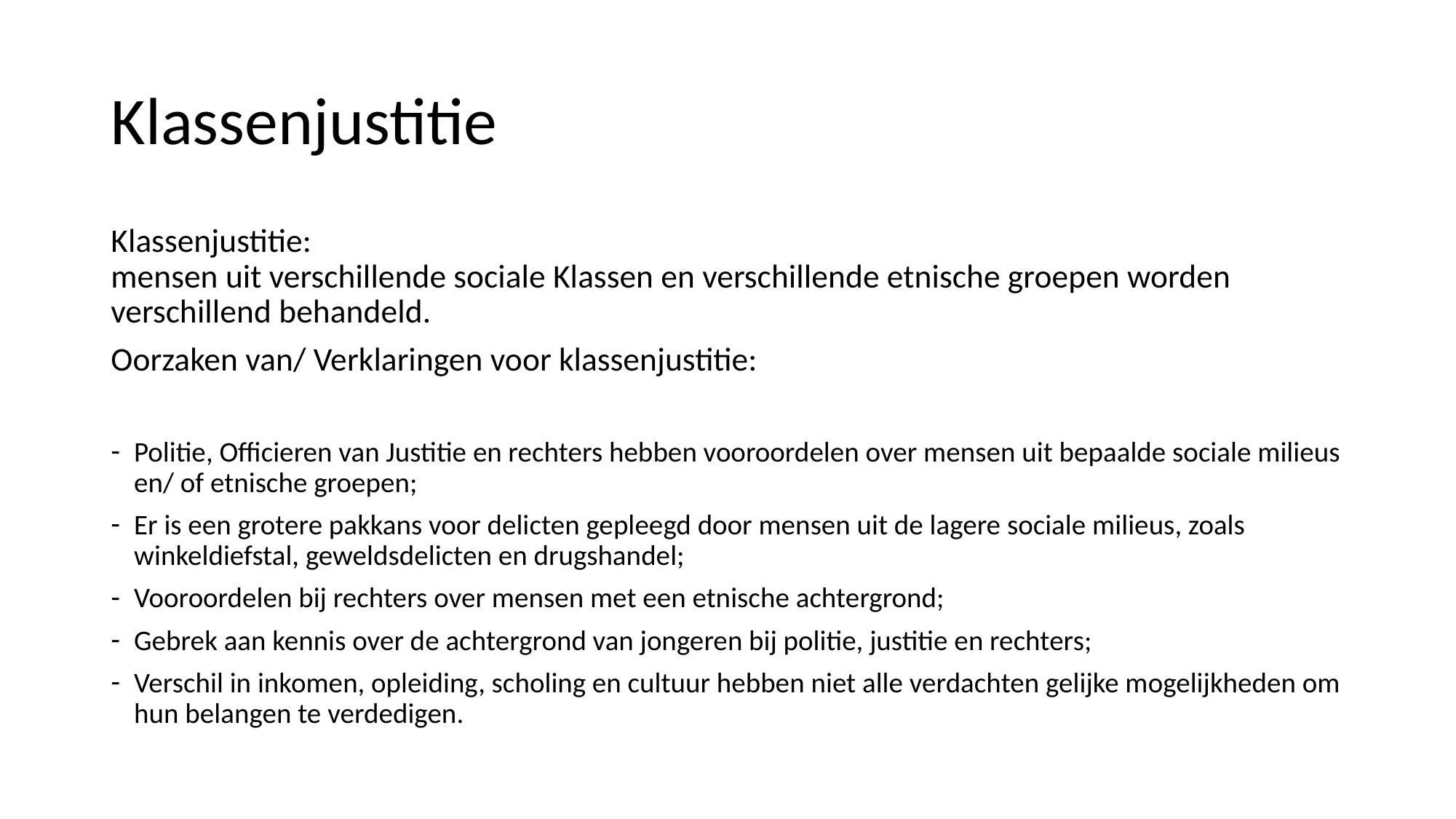

# Klassenjustitie
Klassenjustitie:
mensen uit verschillende sociale Klassen en verschillende etnische groepen worden verschillend behandeld.
Oorzaken van/ Verklaringen voor klassenjustitie:

Politie, Officieren van Justitie en rechters hebben vooroordelen over mensen uit bepaalde sociale milieus en/ of etnische groepen;
Er is een grotere pakkans voor delicten gepleegd door mensen uit de lagere sociale milieus, zoals winkeldiefstal, geweldsdelicten en drugshandel;
Vooroordelen bij rechters over mensen met een etnische achtergrond;
Gebrek aan kennis over de achtergrond van jongeren bij politie, justitie en rechters;
Verschil in inkomen, opleiding, scholing en cultuur hebben niet alle verdachten gelijke mogelijkheden om hun belangen te verdedigen.